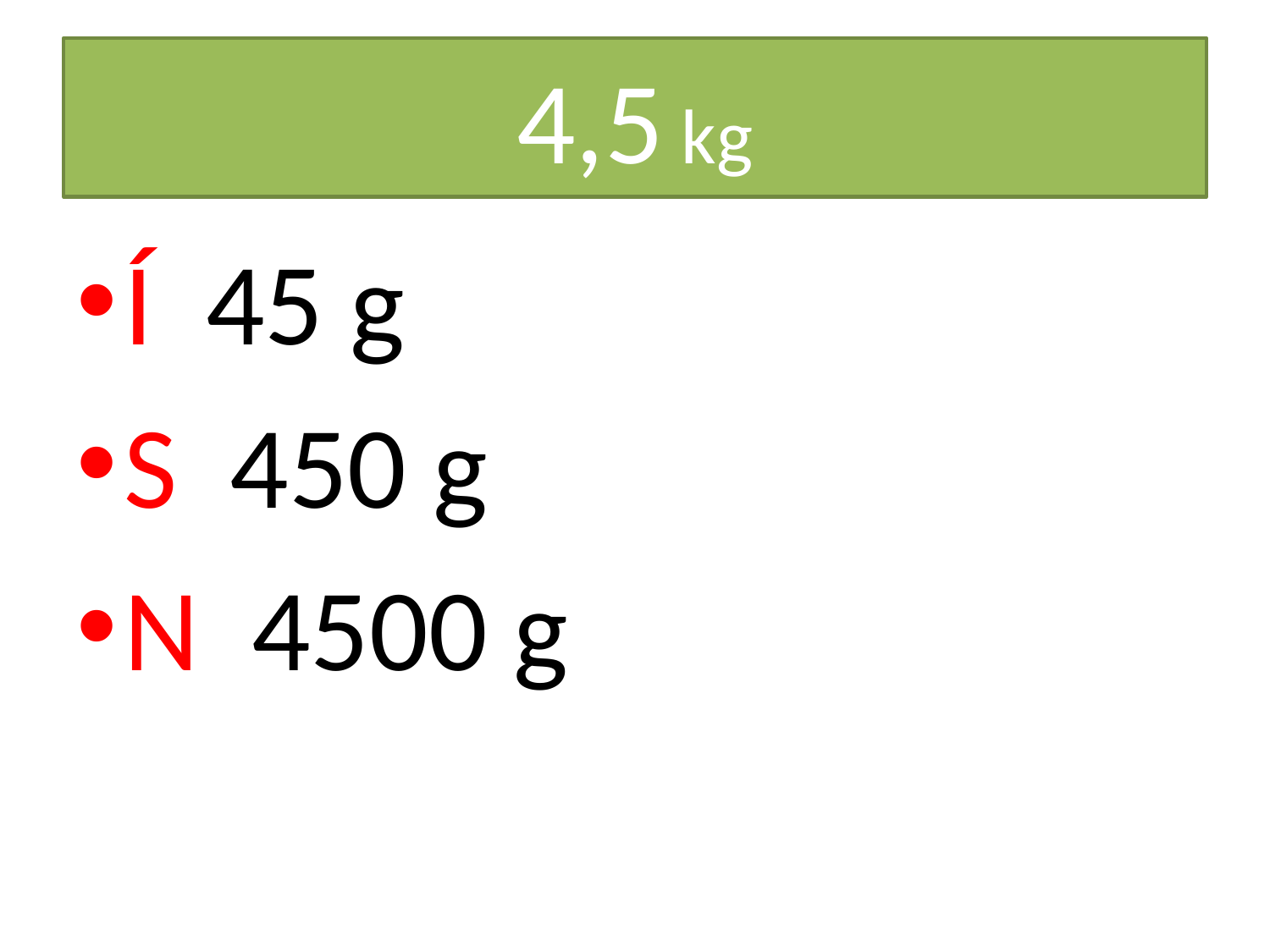

# 4,5 kg
Í  45 g
S  450 g
N  4500 g